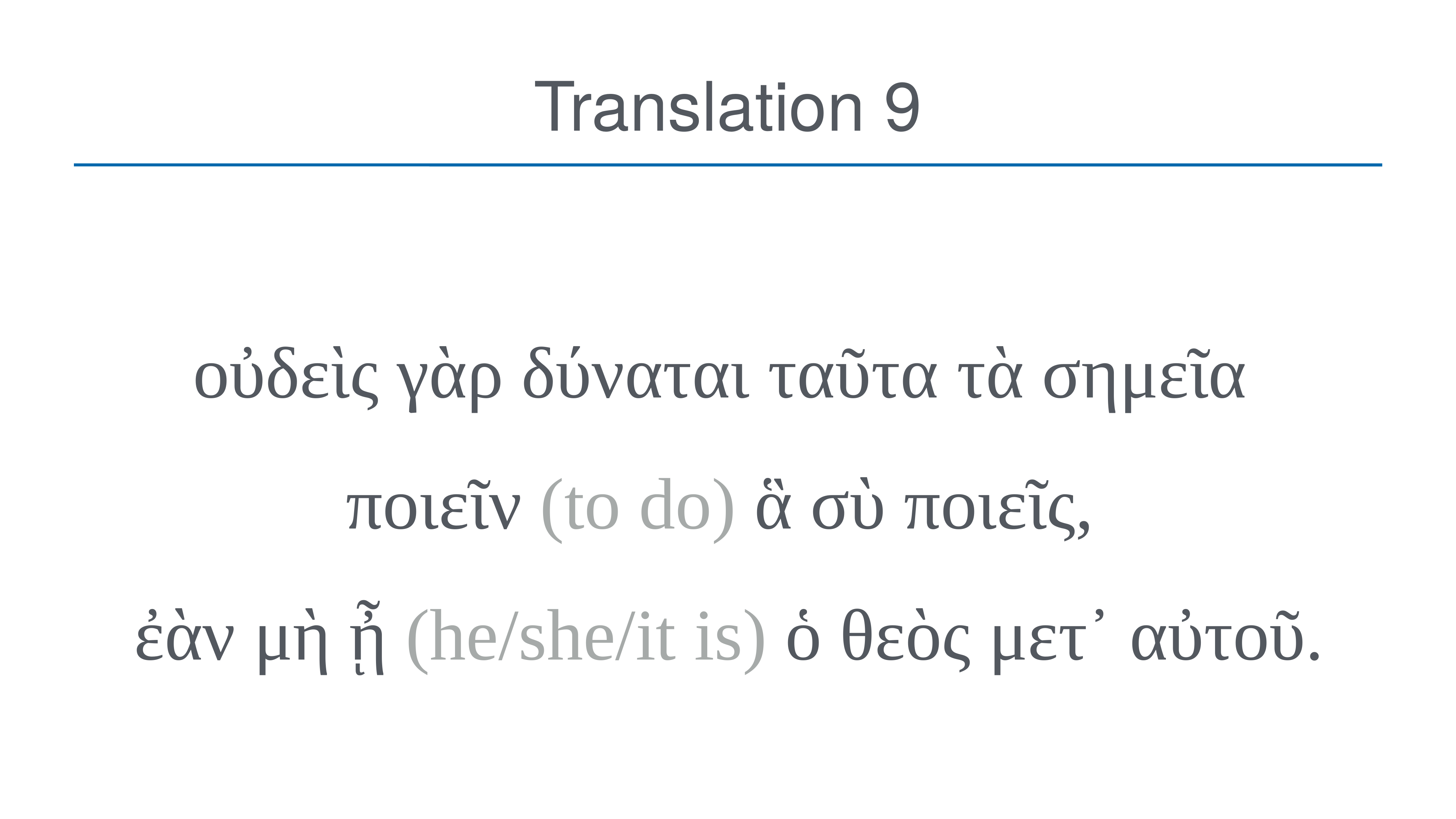

# Translation 9
οὐδεὶς γὰρ δύναται ταῦτα τὰ σημεῖα
ποιεῖν (to do) ἃ σὺ ποιεῖς,
ἐὰν μὴ ᾖ (he/she/it is) ὁ θεὸς μετ᾽ αὐτοῦ.